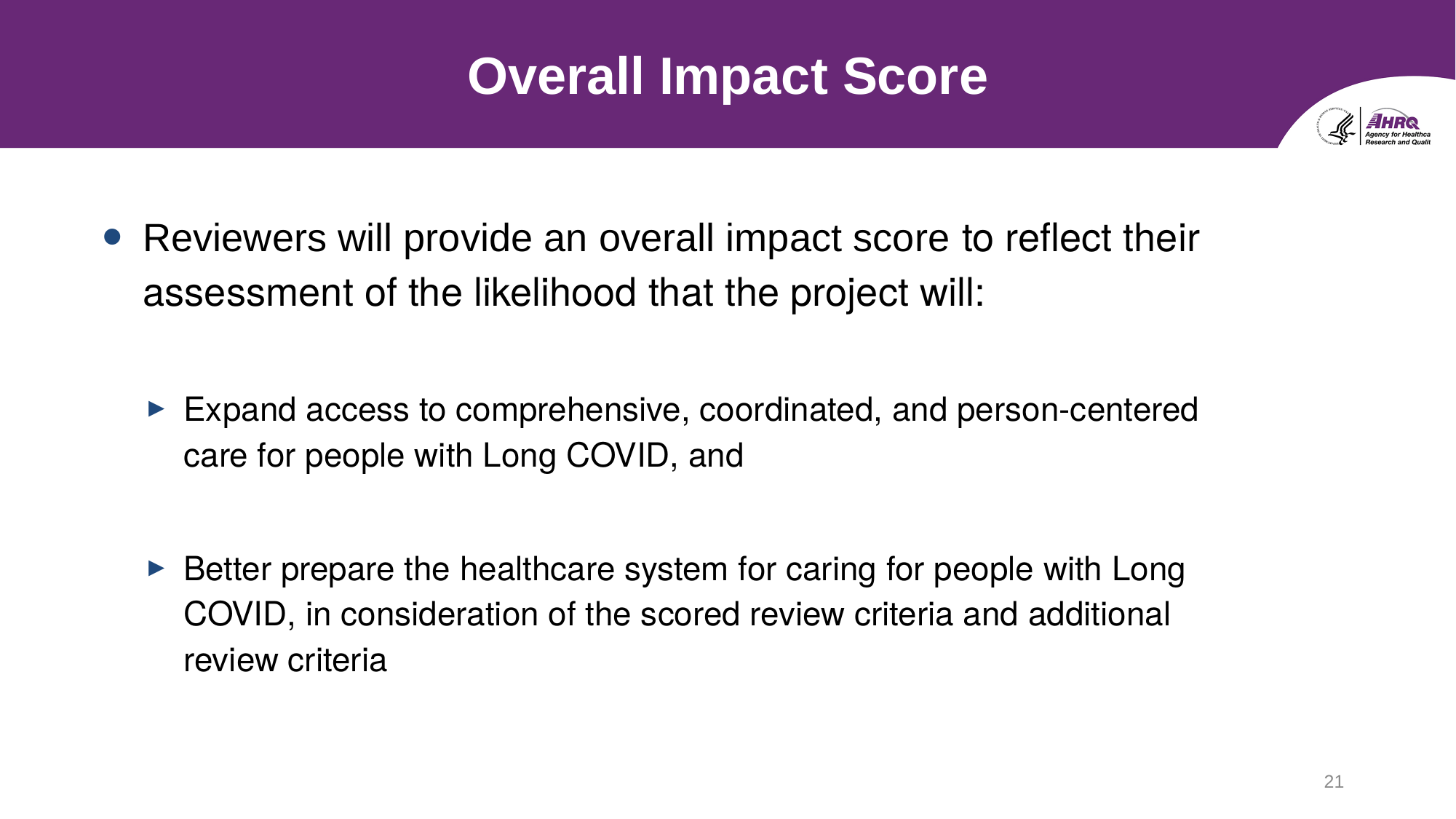

# Overall Impact Score
Reviewers will provide an overall impact score to reflect their assessment of the likelihood that the project will:

Expand access to comprehensive, coordinated, and person-centered care for people with Long COVID, and

Better prepare the healthcare system for caring for people with Long COVID, in consideration of the scored review criteria and additional review criteria
21